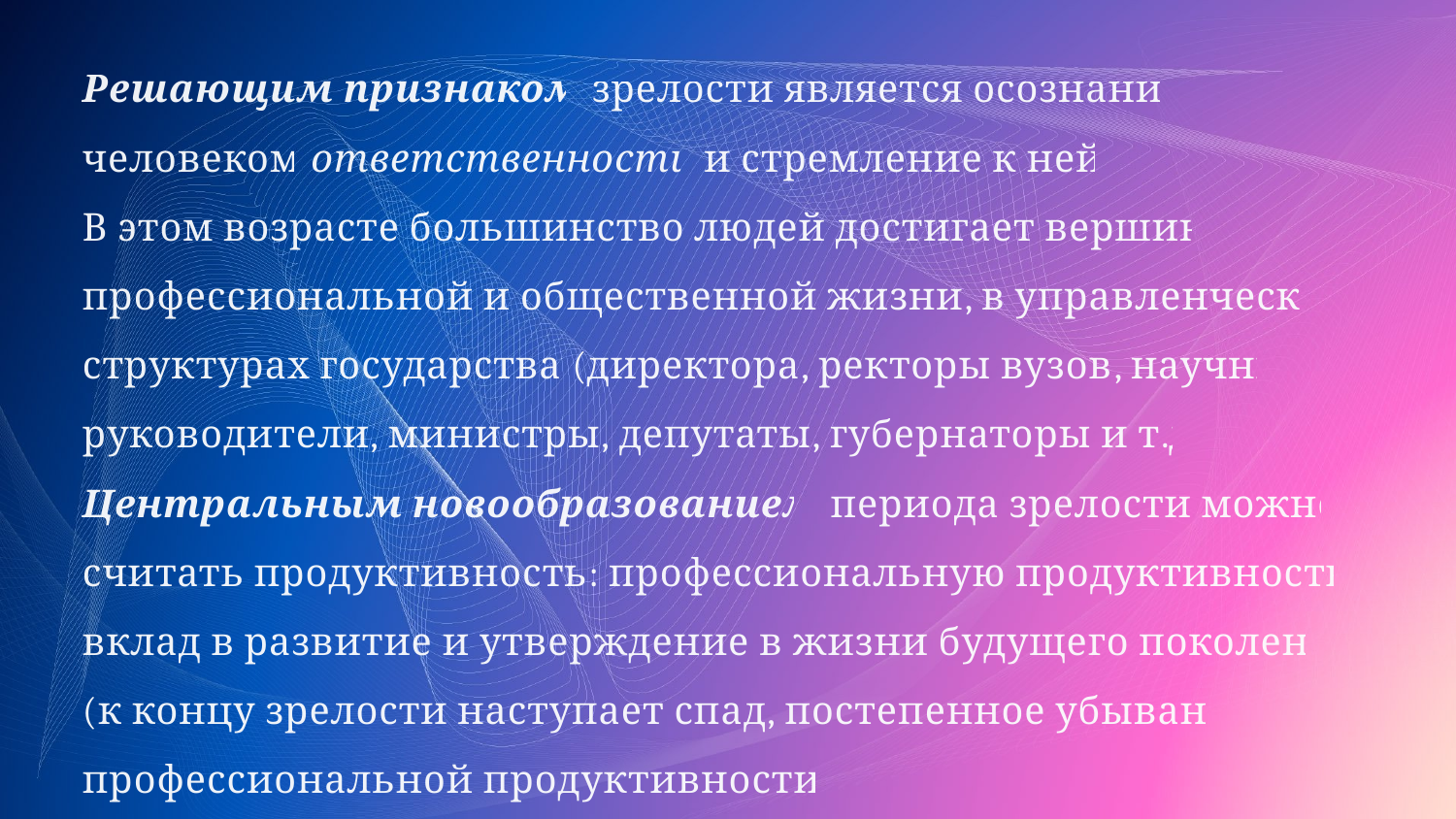

Решающим признаком зрелости является осознание человеком ответственности и стремление к ней.
В этом возрасте большинство людей достигает вершины профессиональной и общественной жизни, в управленческих структурах государства (директора, ректоры вузов, научные руководители, министры, депутаты, губернаторы и т.д.).
Центральным новообразованием периода зрелости можно считать продуктивность: профессиональную продуктивность и вклад в развитие и утверждение в жизни будущего поколения (к концу зрелости наступает спад, постепенное убывание профессиональной продуктивности).